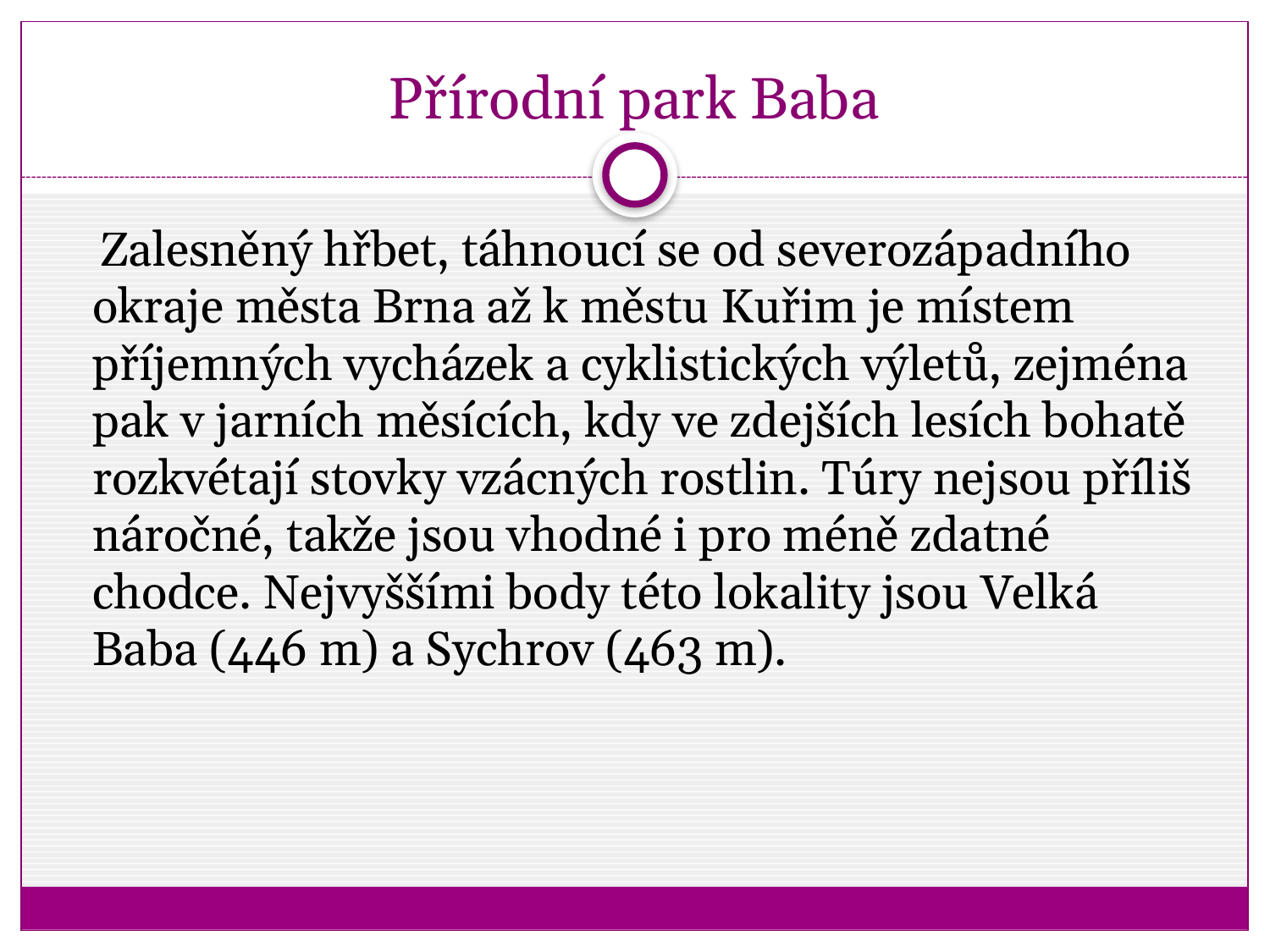

# Přírodní park Baba
    Zalesněný hřbet, táhnoucí se od severozápadního okraje města Brna až k městu Kuřim je místem příjemných vycházek a cyklistických výletů, zejména pak v jarních měsících, kdy ve zdejších lesích bohatě rozkvétají stovky vzácných rostlin. Túry nejsou příliš náročné, takže jsou vhodné i pro méně zdatné chodce. Nejvyššími body této lokality jsou Velká Baba (446 m) a Sychrov (463 m).